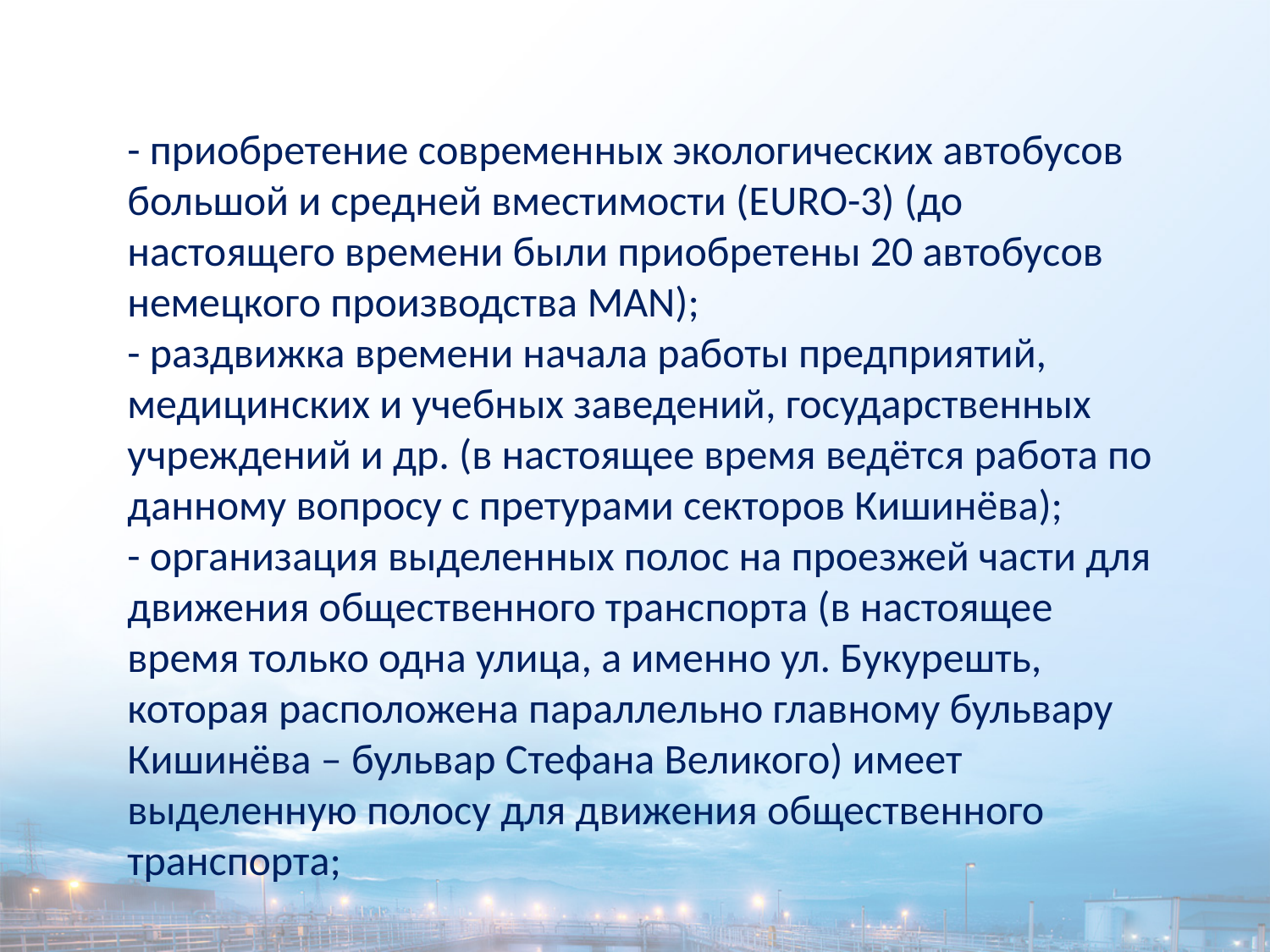

- приобретение современных экологических автобусов большой и средней вместимости (ЕURO-3) (до настоящего времени были приобретены 20 автобусов немецкого производства MAN);
- раздвижка времени начала работы предприятий, медицинских и учебных заведений, государственных учреждений и др. (в настоящее время ведётся работа по данному вопросу с претурами секторов Кишинёва);
- организация выделенных полос на проезжей части для движения общественного транспорта (в настоящее время только одна улица, а именно ул. Букурешть, которая расположена параллельно главному бульвару Кишинёва – бульвар Стефана Великого) имеет выделенную полосу для движения общественного транспорта;